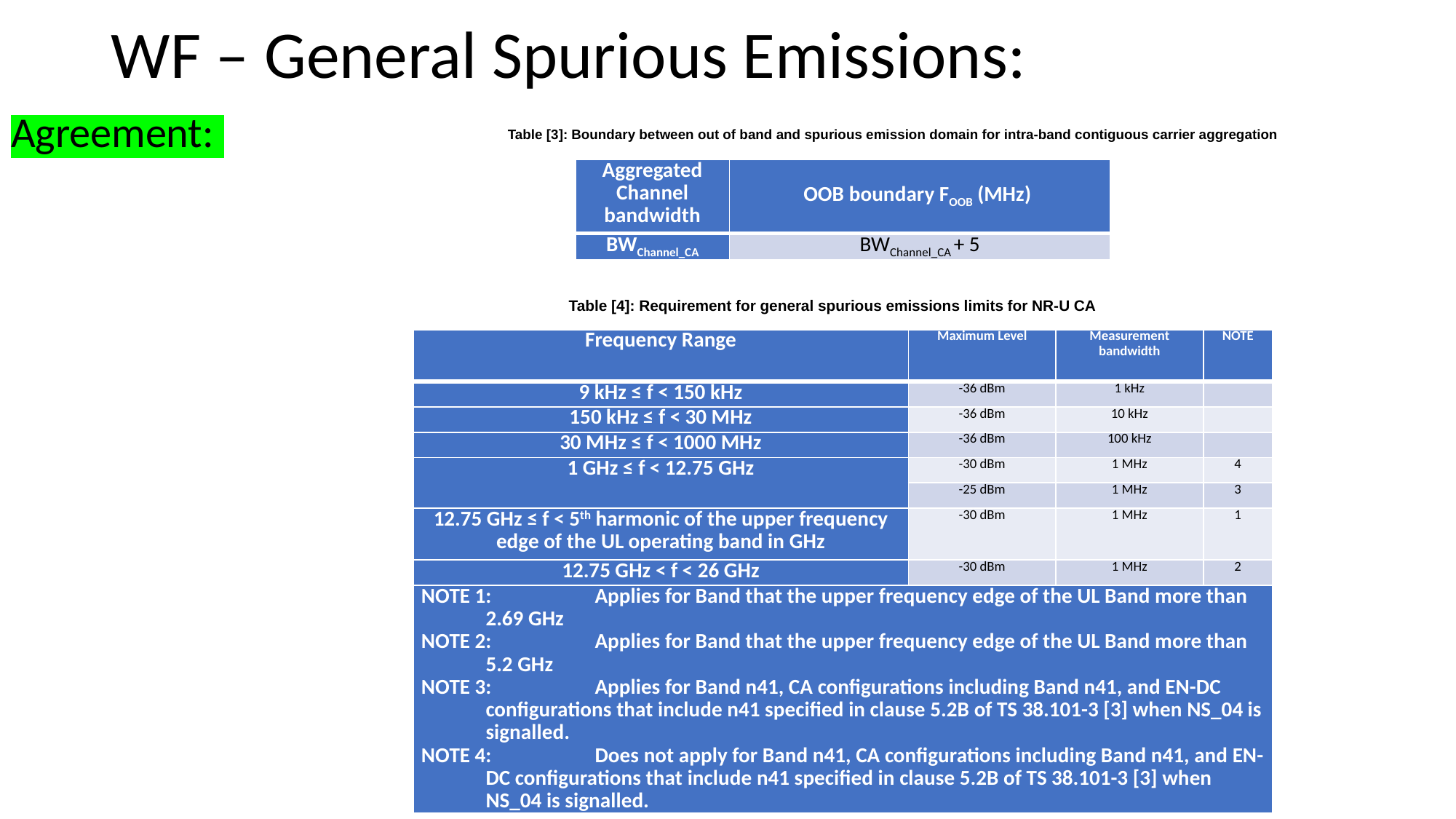

# WF – General Spurious Emissions:
Agreement:

Table [3]: Boundary between out of band and spurious emission domain for intra-band contiguous carrier aggregation
| Aggregated Channel bandwidth | OOB boundary FOOB (MHz) |
| --- | --- |
| BWChannel\_CA | BWChannel\_CA + 5 |
Table [4]: Requirement for general spurious emissions limits for NR-U CA
| Frequency Range | Maximum Level | Measurement bandwidth | NOTE |
| --- | --- | --- | --- |
| 9 kHz ≤ f < 150 kHz | -36 dBm | 1 kHz |  |
| 150 kHz ≤ f < 30 MHz | -36 dBm | 10 kHz |  |
| 30 MHz ≤ f < 1000 MHz | -36 dBm | 100 kHz |  |
| 1 GHz ≤ f < 12.75 GHz | -30 dBm | 1 MHz | 4 |
|  | -25 dBm | 1 MHz | 3 |
| 12.75 GHz ≤ f < 5th harmonic of the upper frequency edge of the UL operating band in GHz | -30 dBm | 1 MHz | 1 |
| 12.75 GHz < f < 26 GHz | -30 dBm | 1 MHz | 2 |
| NOTE 1: Applies for Band that the upper frequency edge of the UL Band more than 2.69 GHz NOTE 2: Applies for Band that the upper frequency edge of the UL Band more than 5.2 GHz NOTE 3: Applies for Band n41, CA configurations including Band n41, and EN-DC configurations that include n41 specified in clause 5.2B of TS 38.101-3 [3] when NS\_04 is signalled. NOTE 4: Does not apply for Band n41, CA configurations including Band n41, and EN-DC configurations that include n41 specified in clause 5.2B of TS 38.101-3 [3] when NS\_04 is signalled. |  |  |  |